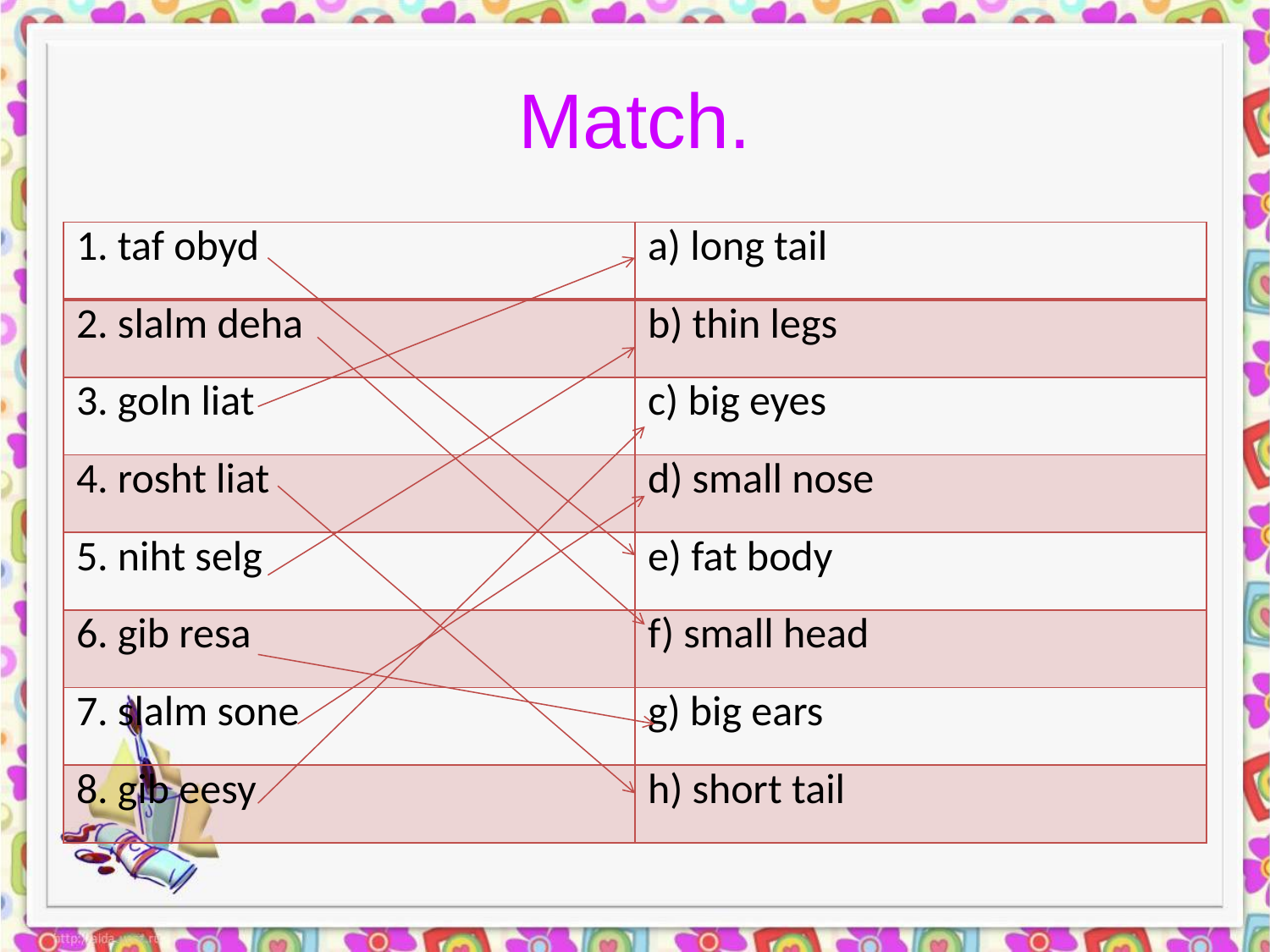

# Match.
| 1. taf obyd | a) long tail |
| --- | --- |
| 2. slalm deha | b) thin legs |
| 3. goln liat | c) big eyes |
| 4. rosht liat | d) small nose |
| 5. niht selg | e) fat body |
| 6. gib resa | f) small head |
| 7. slalm sone | g) big ears |
| 8. gib eesy | h) short tail |